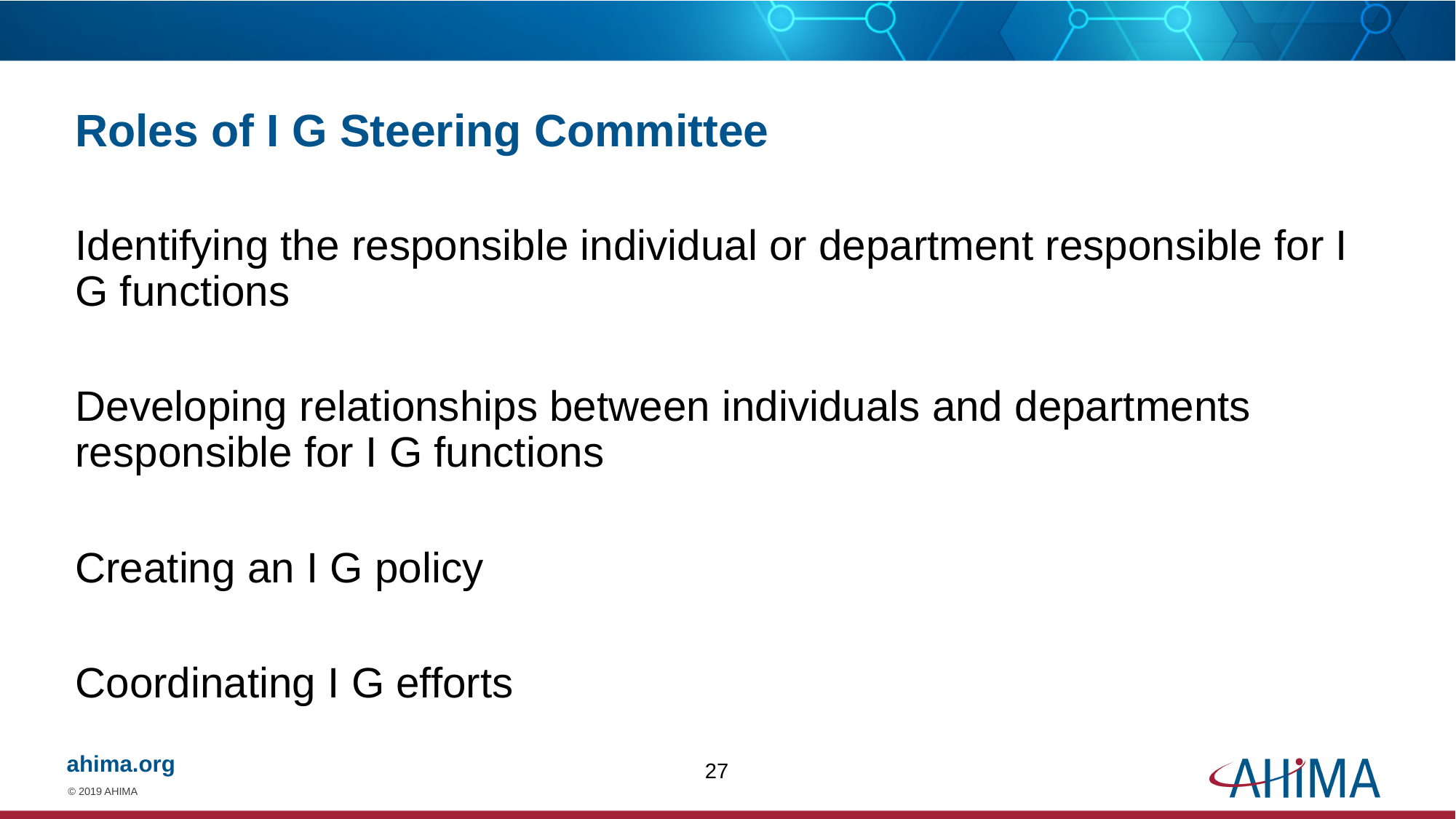

# Roles of I G Steering Committee
Identifying the responsible individual or department responsible for I G functions

Developing relationships between individuals and departments responsible for I G functions

Creating an I G policy

Coordinating I G efforts